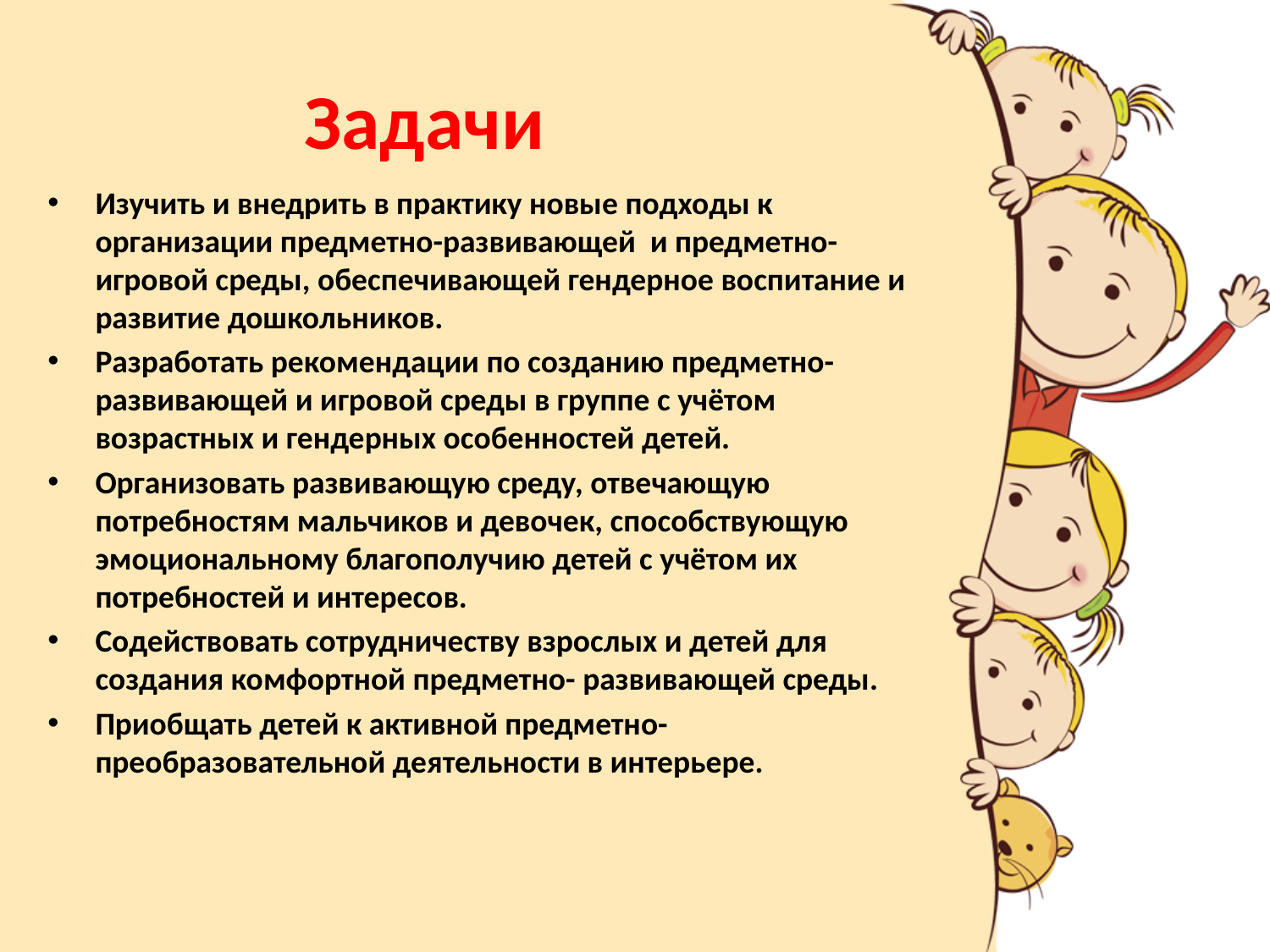

Задачи
Изучить и внедрить в практику новые подходы к организации предметно-развивающей  и предметно-игровой среды, обеспечивающей гендерное воспитание и развитие дошкольников.
Разработать рекомендации по созданию предметно-развивающей и игровой среды в группе с учётом возрастных и гендерных особенностей детей.
Организовать развивающую среду, отвечающую потребностям мальчиков и девочек, способствующую эмоциональному благополучию детей с учётом их потребностей и интересов.
Содействовать сотрудничеству взрослых и детей для создания комфортной предметно- развивающей среды.
Приобщать детей к активной предметно-преобразовательной деятельности в интерьере.